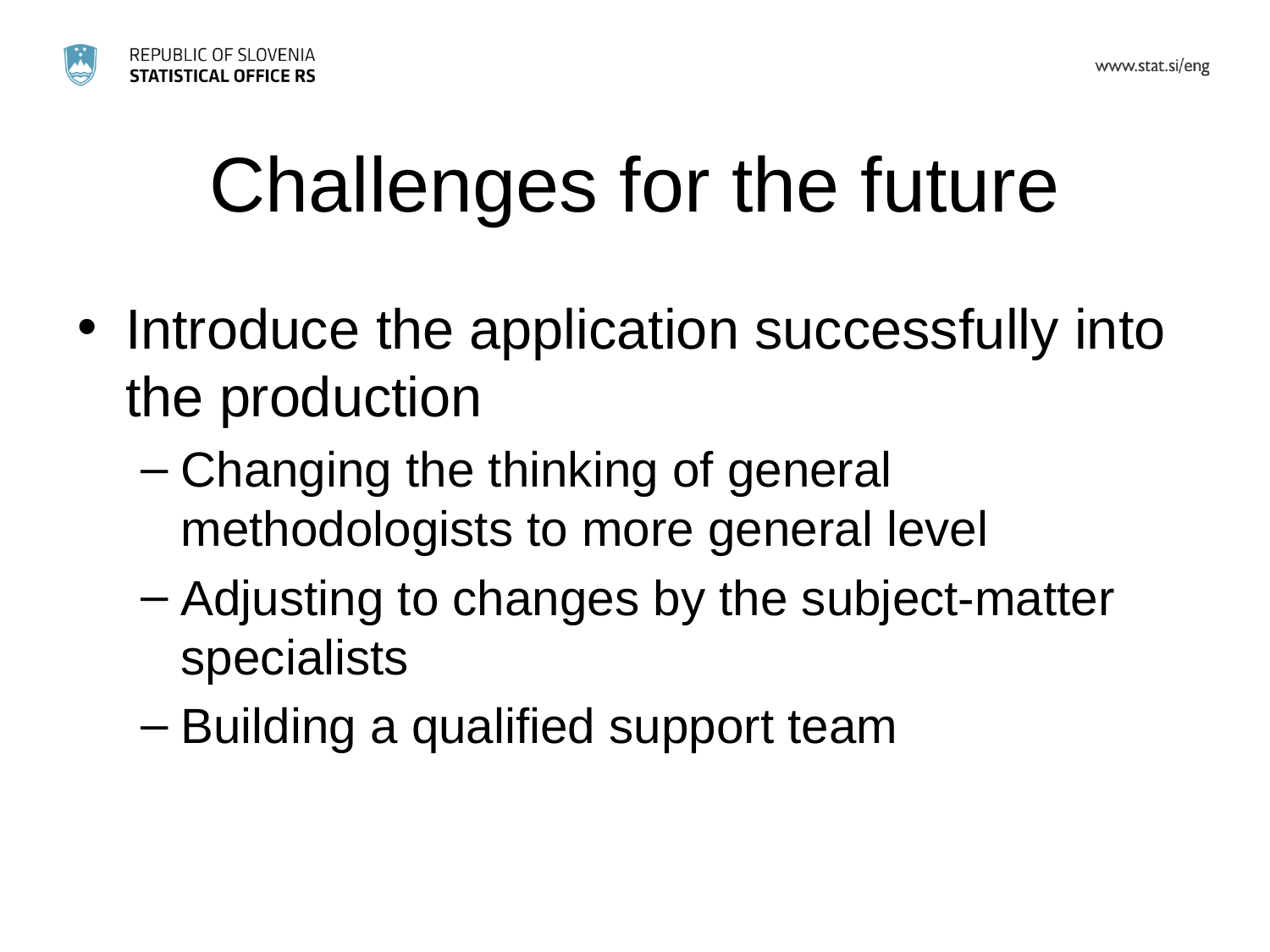

# Challenges for the future
Introduce the application successfully into the production
Changing the thinking of general methodologists to more general level
Adjusting to changes by the subject-matter specialists
Building a qualified support team